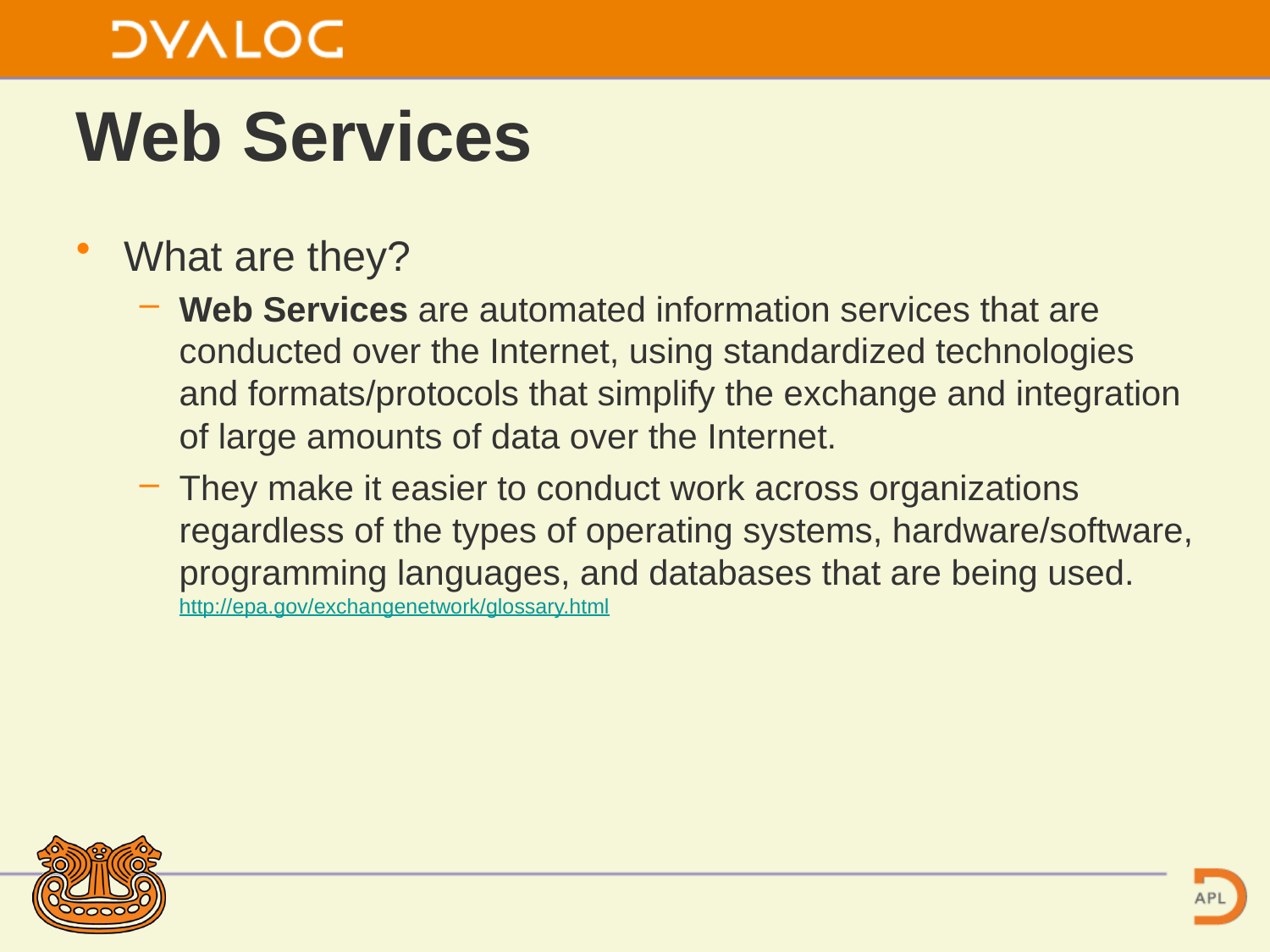

# Web Services
What are they?
Web Services are automated information services that are conducted over the Internet, using standardized technologies and formats/protocols that simplify the exchange and integration of large amounts of data over the Internet.
They make it easier to conduct work across organizations regardless of the types of operating systems, hardware/software, programming languages, and databases that are being used.
http://epa.gov/exchangenetwork/glossary.html